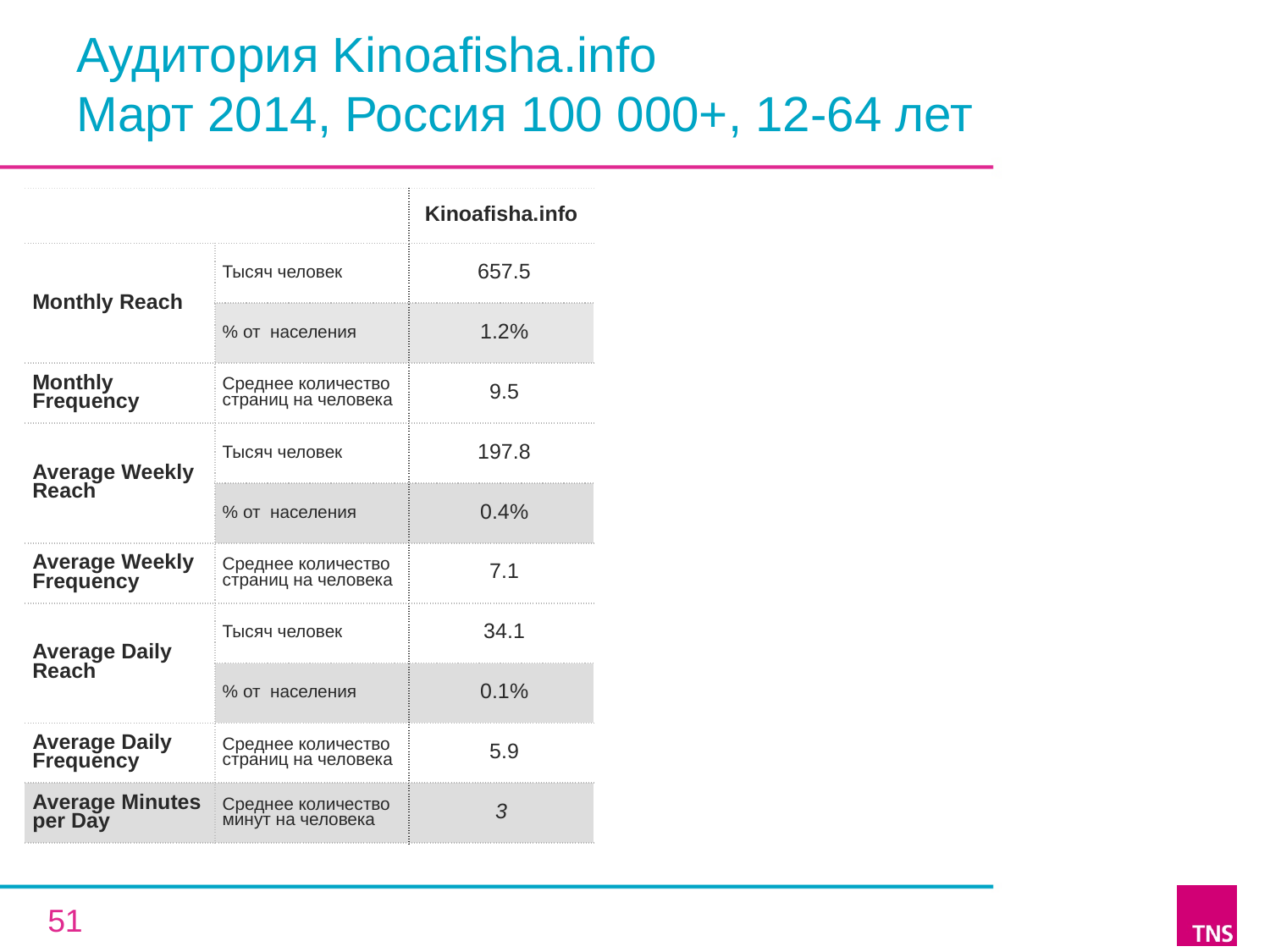

# Аудитория Kinoafisha.info Март 2014, Россия 100 000+, 12-64 лет
|  |  | Kinoafisha.info |
| --- | --- | --- |
| Monthly Reach | Тысяч человек | 657.5 |
|  | % от населения | 1.2% |
| Monthly Frequency | Среднее количество страниц на человека | 9.5 |
| Average Weekly Reach | Тысяч человек | 197.8 |
|  | % от населения | 0.4% |
| Average Weekly Frequency | Среднее количество страниц на человека | 7.1 |
| Average Daily Reach | Тысяч человек | 34.1 |
|  | % от населения | 0.1% |
| Average Daily Frequency | Среднее количество страниц на человека | 5.9 |
| Average Minutes per Day | Среднее количество минут на человека | 3 |

51